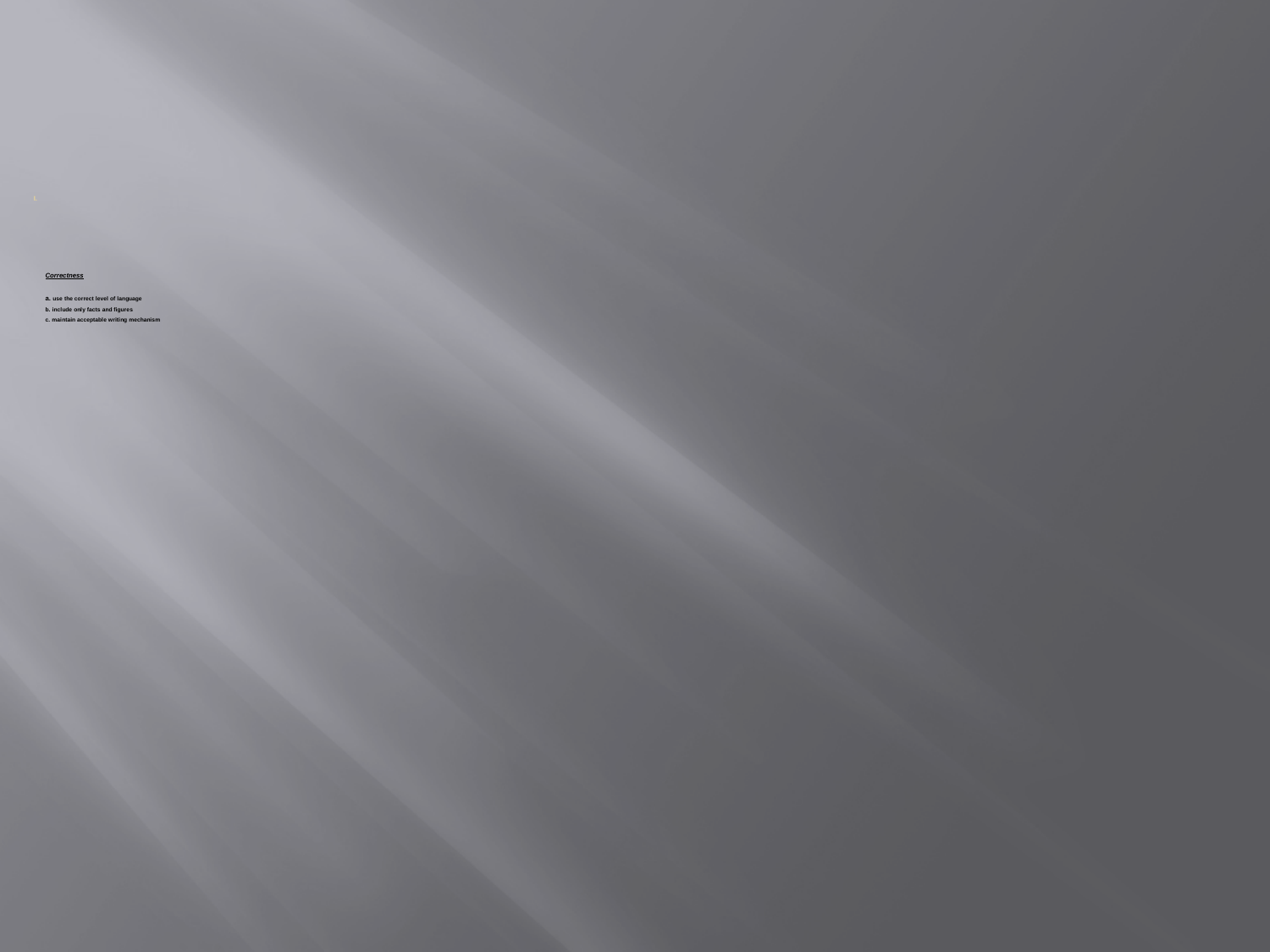

# Correctness a. use the correct level of language b. include only facts and figures c. maintain acceptable writing mechanism